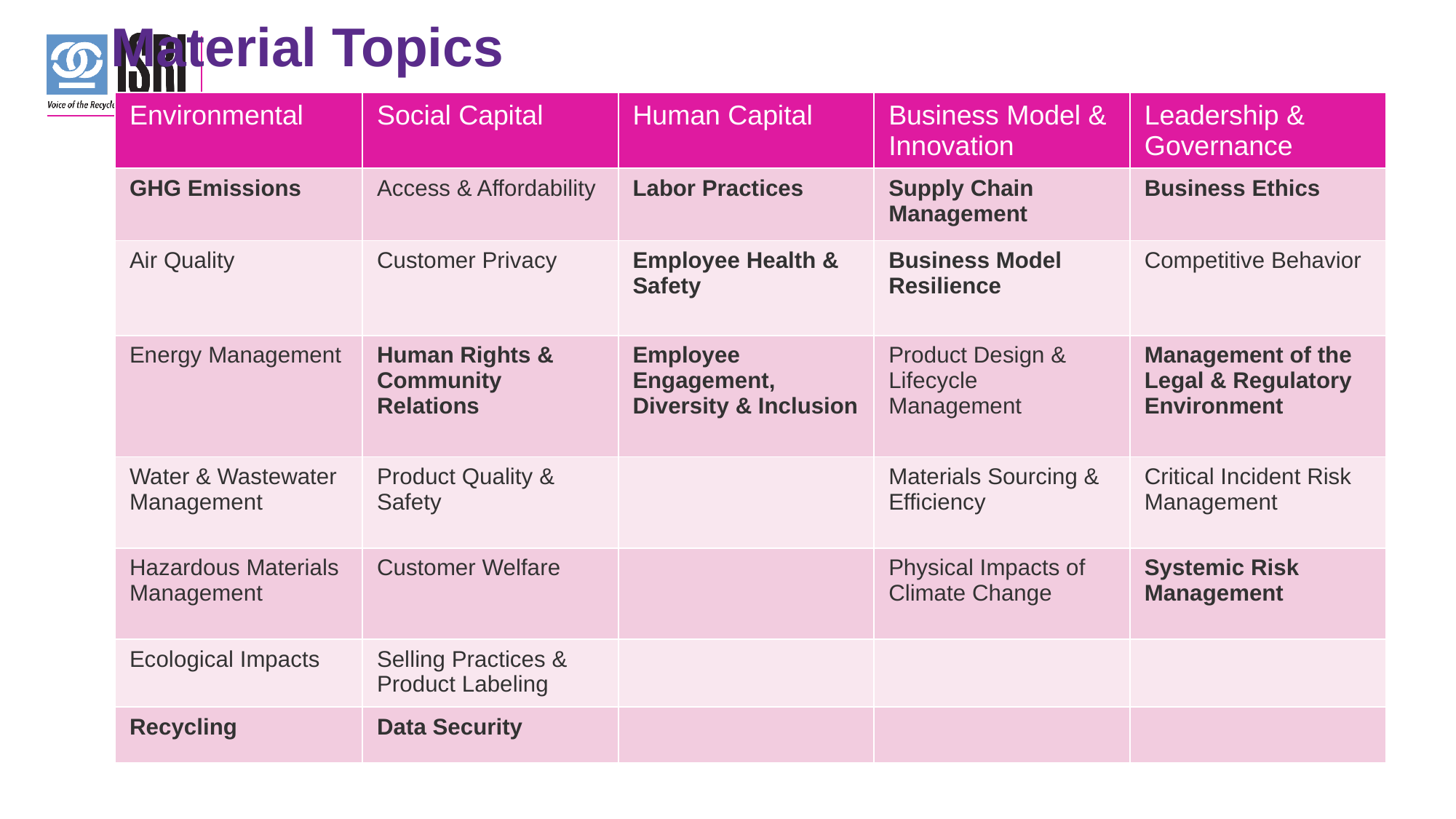

# Material Topics
| Environmental | Social Capital | Human Capital | Business Model & Innovation | Leadership & Governance |
| --- | --- | --- | --- | --- |
| GHG Emissions | Access & Affordability | Labor Practices | Supply Chain Management | Business Ethics |
| Air Quality | Customer Privacy | Employee Health & Safety | Business Model Resilience | Competitive Behavior |
| Energy Management | Human Rights & Community Relations | Employee Engagement, Diversity & Inclusion | Product Design & Lifecycle Management | Management of the Legal & Regulatory Environment |
| Water & Wastewater Management | Product Quality & Safety |  | Materials Sourcing & Efficiency | Critical Incident Risk Management |
| Hazardous Materials Management | Customer Welfare |  | Physical Impacts of Climate Change | Systemic Risk Management |
| Ecological Impacts | Selling Practices & Product Labeling |  |  |  |
| Recycling | Data Security |  |  |  |